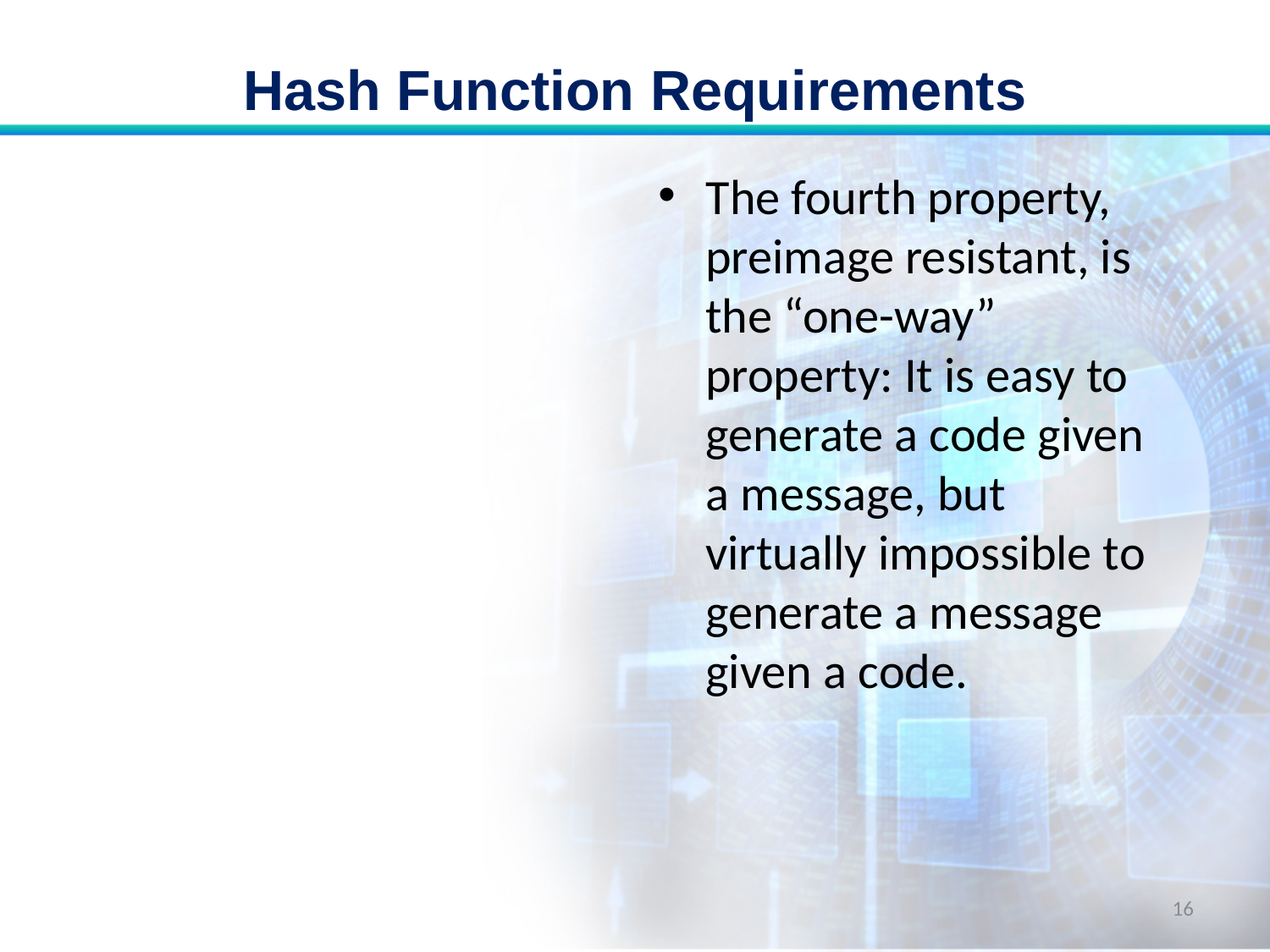

# Hash Function Requirements
The fourth property, preimage resistant, is the “one-way” property: It is easy to generate a code given a message, but virtually impossible to generate a message given a code.
16